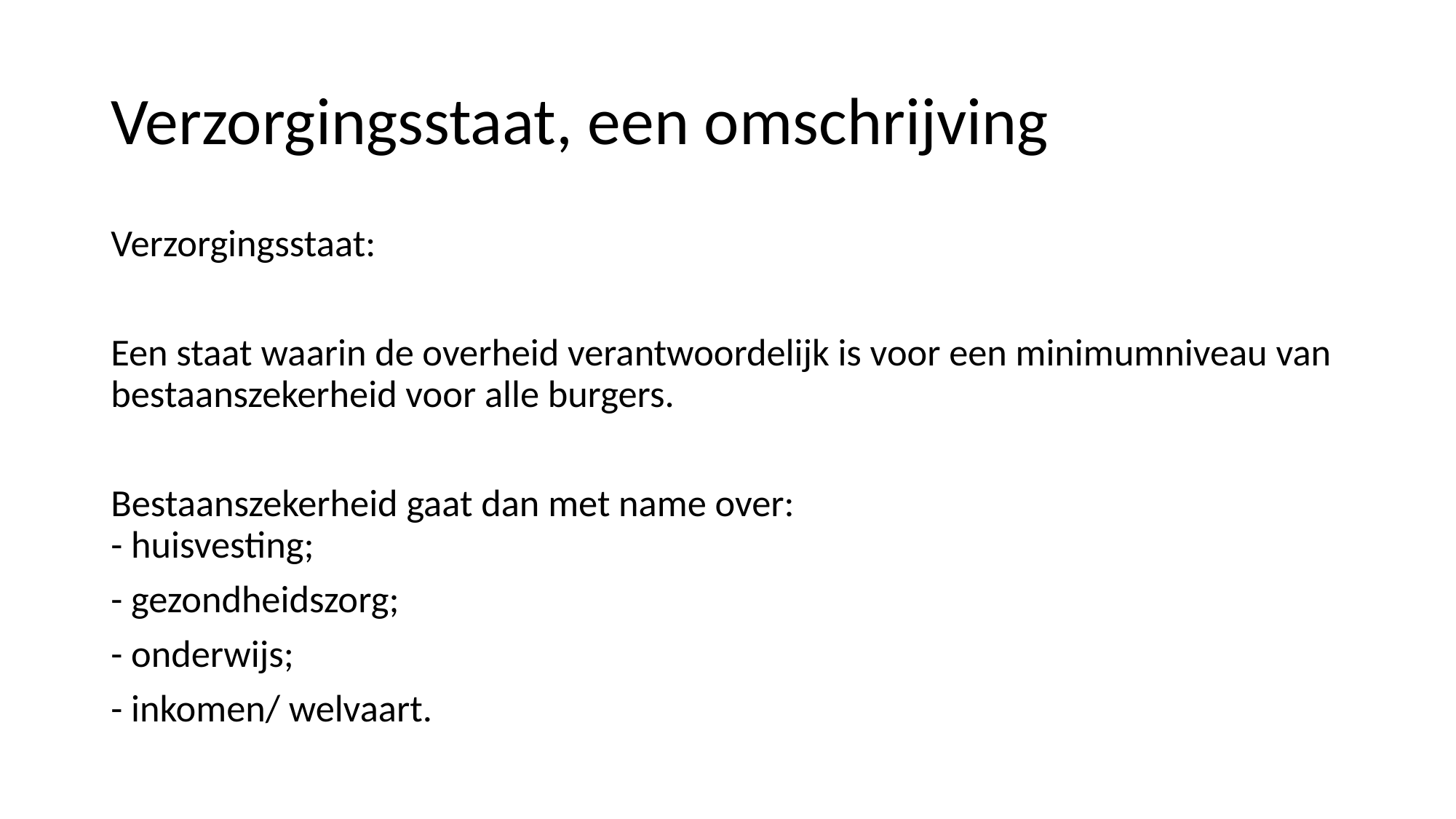

# Verzorgingsstaat, een omschrijving
Verzorgingsstaat:

Een staat waarin de overheid verantwoordelijk is voor een minimumniveau van bestaanszekerheid voor alle burgers.

Bestaanszekerheid gaat dan met name over:
- huisvesting;
- gezondheidszorg;
- onderwijs;
- inkomen/ welvaart.